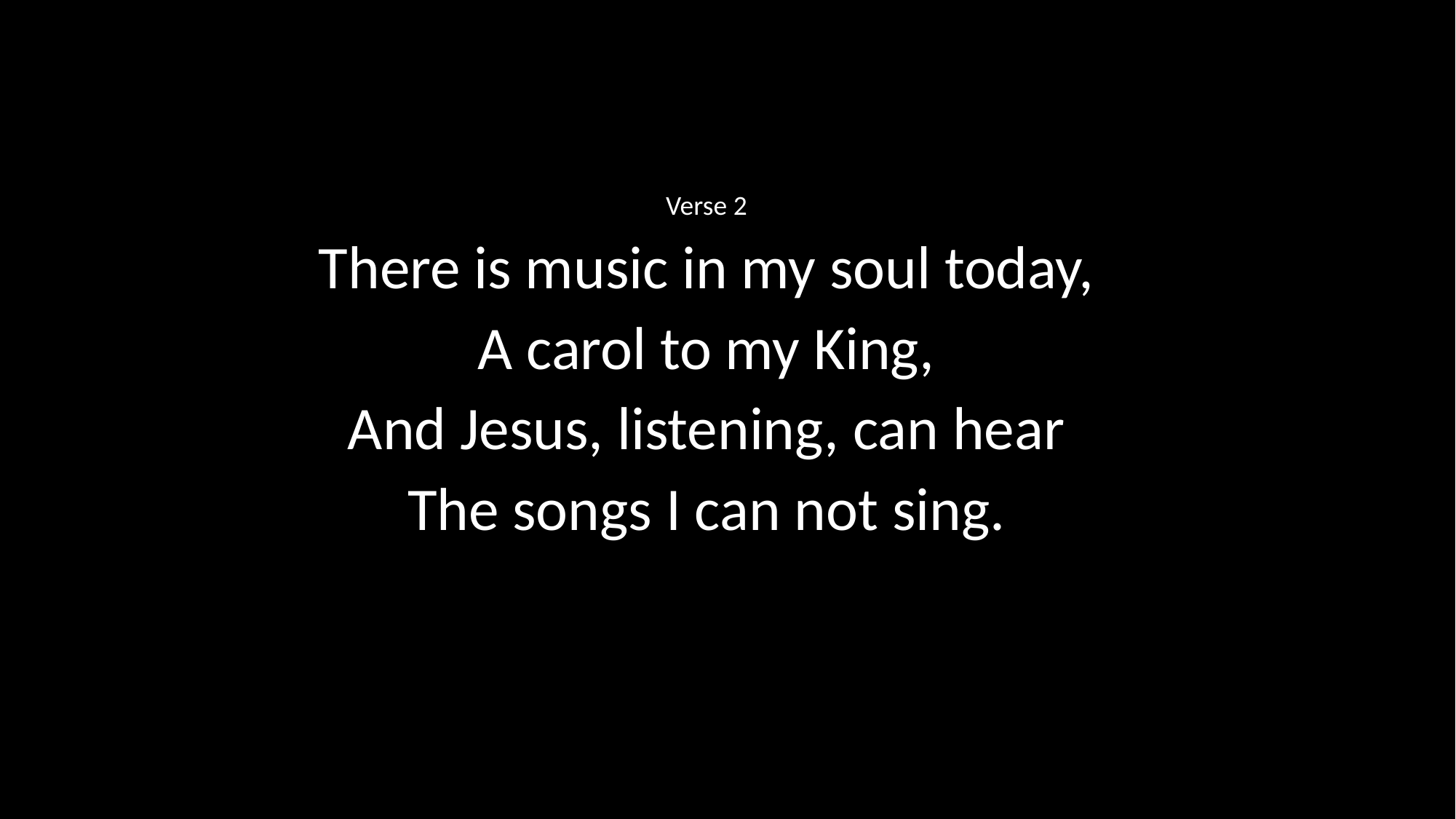

Verse 2
There is music in my soul today,
A carol to my King,
And Jesus, listening, can hear
The songs I can not sing.